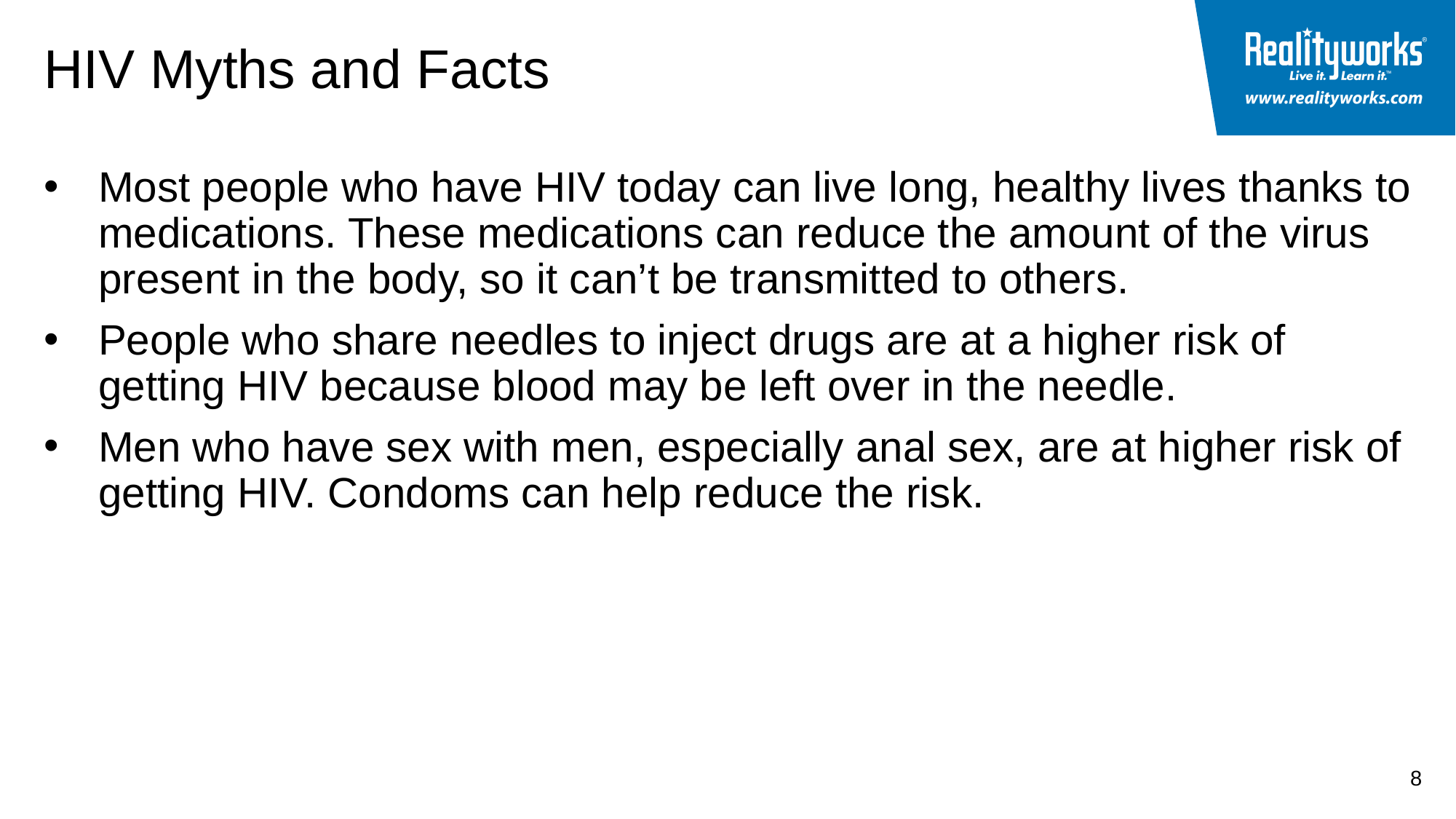

# HIV Myths and Facts
Most people who have HIV today can live long, healthy lives thanks to medications. These medications can reduce the amount of the virus present in the body, so it can’t be transmitted to others.
People who share needles to inject drugs are at a higher risk of getting HIV because blood may be left over in the needle.
Men who have sex with men, especially anal sex, are at higher risk of getting HIV. Condoms can help reduce the risk.

8